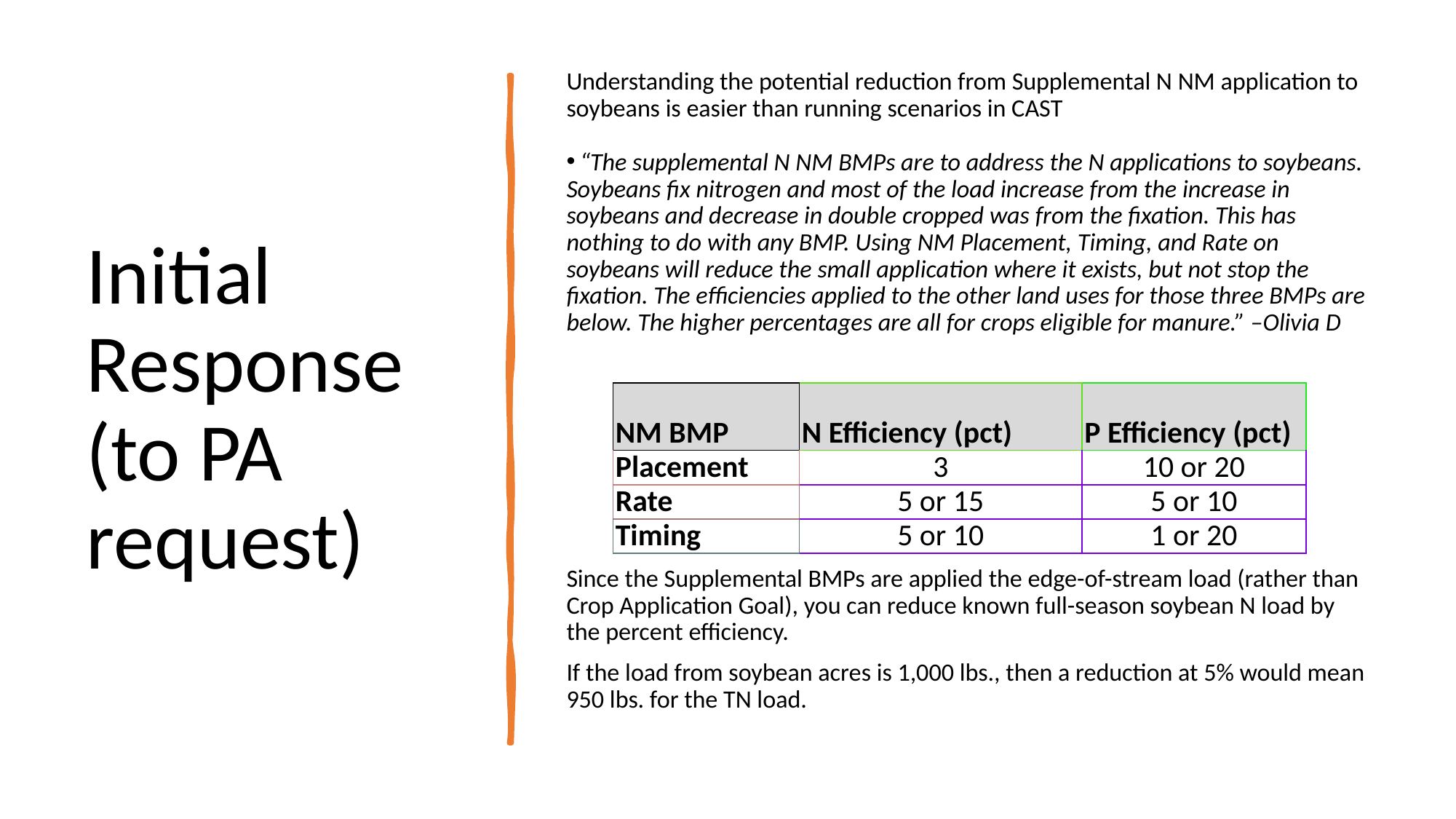

Understanding the potential reduction from Supplemental N NM application to soybeans is easier than running scenarios in CAST

 “The supplemental N NM BMPs are to address the N applications to soybeans. Soybeans fix nitrogen and most of the load increase from the increase in soybeans and decrease in double cropped was from the fixation. This has nothing to do with any BMP. Using NM Placement, Timing, and Rate on soybeans will reduce the small application where it exists, but not stop the fixation. The efficiencies applied to the other land uses for those three BMPs are below. The higher percentages are all for crops eligible for manure.” –Olivia D

Since the Supplemental BMPs are applied the edge-of-stream load (rather than Crop Application Goal), you can reduce known full-season soybean N load by the percent efficiency.
If the load from soybean acres is 1,000 lbs., then a reduction at 5% would mean 950 lbs. for the TN load.

# Initial Response (to PA request)
| NM BMP | N Efficiency (pct) | P Efficiency (pct) |
| --- | --- | --- |
| Placement | 3 | 10 or 20 |
| Rate | 5 or 15 | 5 or 10 |
| Timing | 5 or 10 | 1 or 20 |